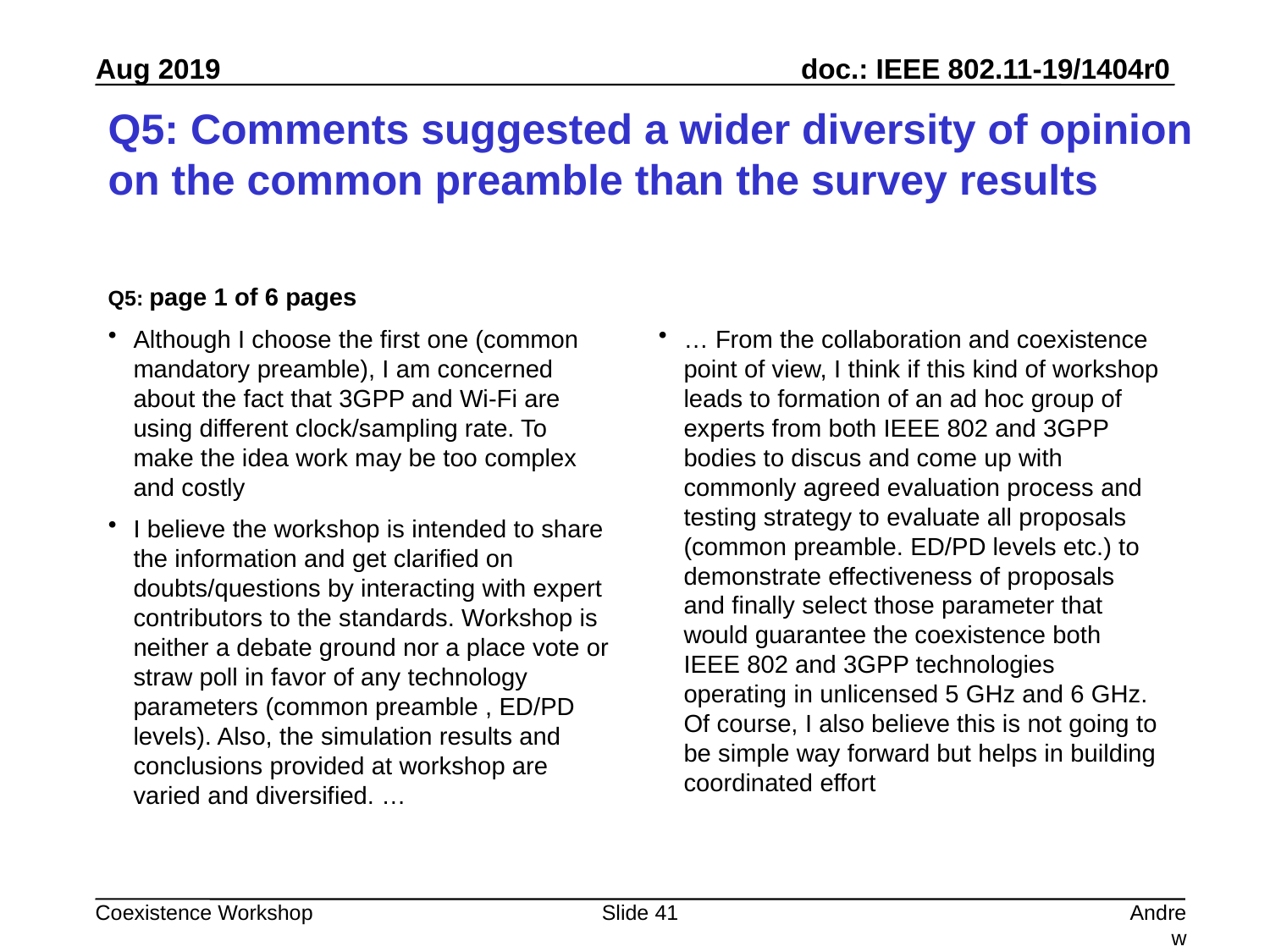

# Q5: Comments suggested a wider diversity of opinion on the common preamble than the survey results
Q5: page 1 of 6 pages
Although I choose the first one (common mandatory preamble), I am concerned about the fact that 3GPP and Wi-Fi are using different clock/sampling rate. To make the idea work may be too complex and costly
I believe the workshop is intended to share the information and get clarified on doubts/questions by interacting with expert contributors to the standards. Workshop is neither a debate ground nor a place vote or straw poll in favor of any technology parameters (common preamble , ED/PD levels). Also, the simulation results and conclusions provided at workshop are varied and diversified. …

… From the collaboration and coexistence point of view, I think if this kind of workshop leads to formation of an ad hoc group of experts from both IEEE 802 and 3GPP bodies to discus and come up with commonly agreed evaluation process and testing strategy to evaluate all proposals (common preamble. ED/PD levels etc.) to demonstrate effectiveness of proposals and finally select those parameter that would guarantee the coexistence both IEEE 802 and 3GPP technologies operating in unlicensed 5 GHz and 6 GHz. Of course, I also believe this is not going to be simple way forward but helps in building coordinated effort

Slide 41
Andrew Myles, Cisco